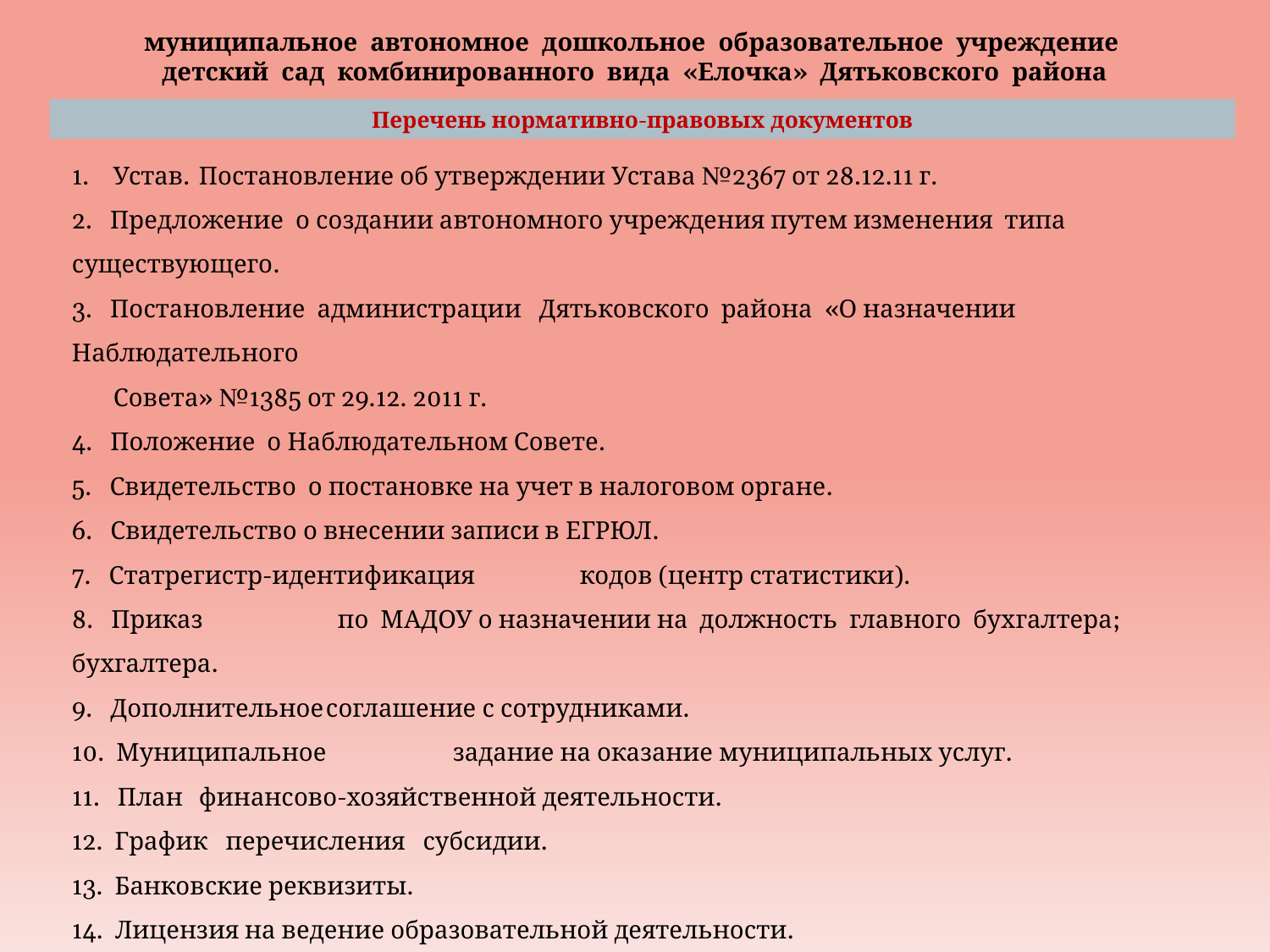

муниципальное  автономное  дошкольное  образовательное  учреждение
детский  сад  комбинированного  вида  «Елочка»  Дятьковского  района
# Перечень нормативно-правовых документов
1.    Устав.	Постановление об утверждении Устава №2367 от 28.12.11 г.
2.   Предложение  о создании автономного учреждения путем изменения  типа существующего.
3.   Постановление  администрации   Дятьковского  района  «О назначении Наблюдательного
       Совета» №1385 от 29.12. 2011 г.
4.   Положение  о Наблюдательном Совете.
5.   Свидетельство  о постановке на учет в налоговом органе.
6.   Свидетельство о внесении записи в ЕГРЮЛ.
7.   Статрегистр-идентификация	кодов (центр статистики).
8.   Приказ	  по  МАДОУ о назначении на  должность  главного  бухгалтера; бухгалтера.
9.   Дополнительное	соглашение с сотрудниками.
10.  Муниципальное	задание на оказание муниципальных услуг.
11.   План	финансово-хозяйственной деятельности.
12.  График   перечисления   субсидии.
13.  Банковские реквизиты.
14.  Лицензия на ведение образовательной деятельности.
15.  Свидетельство  о государственной регистрации на землю.
16.  Свидетельство  о государственной регистрации на здание.
17.  Трудовой  договор с заведующим.